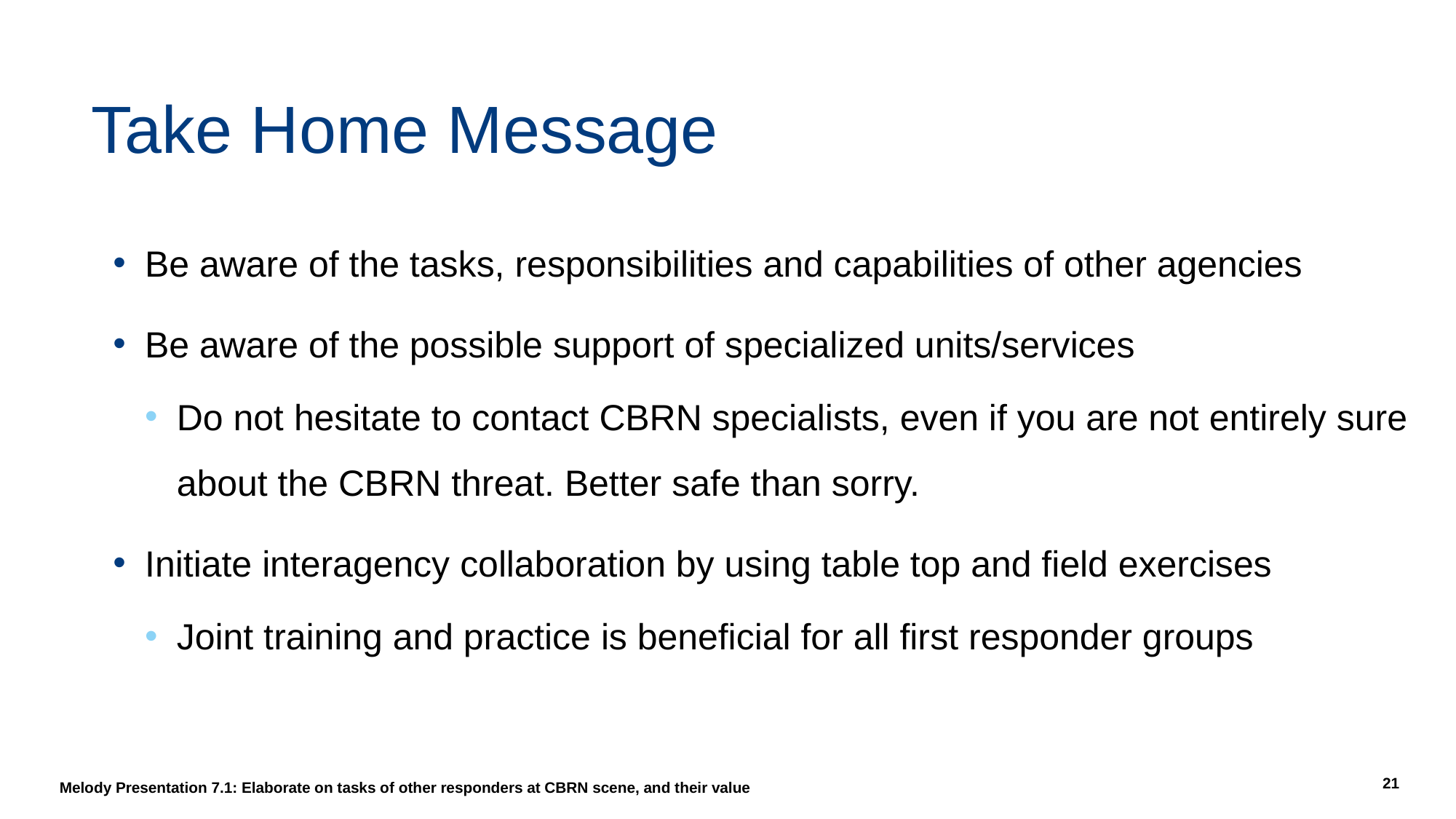

# Take Home Message
Be aware of the tasks, responsibilities and capabilities of other agencies
Be aware of the possible support of specialized units/services
Do not hesitate to contact CBRN specialists, even if you are not entirely sure about the CBRN threat. Better safe than sorry.
Initiate interagency collaboration by using table top and field exercises
Joint training and practice is beneficial for all first responder groups
Melody Presentation 7.1: Elaborate on tasks of other responders at CBRN scene, and their value
21